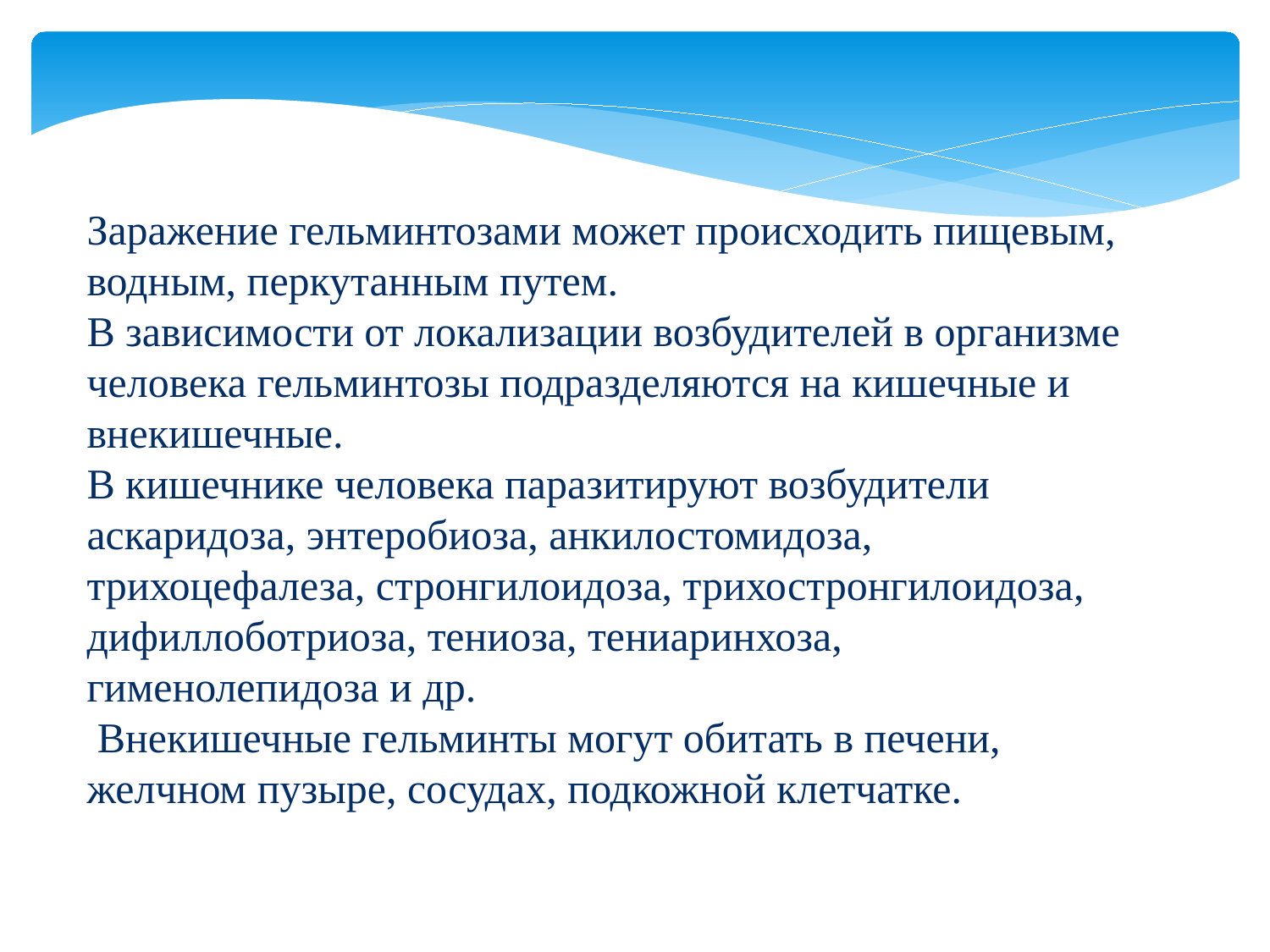

Заражение гельминтозами может происходить пищевым, водным, перкутанным путем.
В зависимости от локализации возбудителей в организме человека гельминтозы подразделяются на кишечные и внекишечные.
В кишечнике человека паразитируют возбудители аскаридоза, энтеробиоза, анкилостомидоза, трихоцефалеза, стронгилоидоза, трихостронгилоидоза, дифиллоботриоза, тениоза, тениаринхоза, гименолепидоза и др.
 Внекишечные гельминты могут обитать в печени, желчном пузыре, сосудах, подкожной клетчатке.